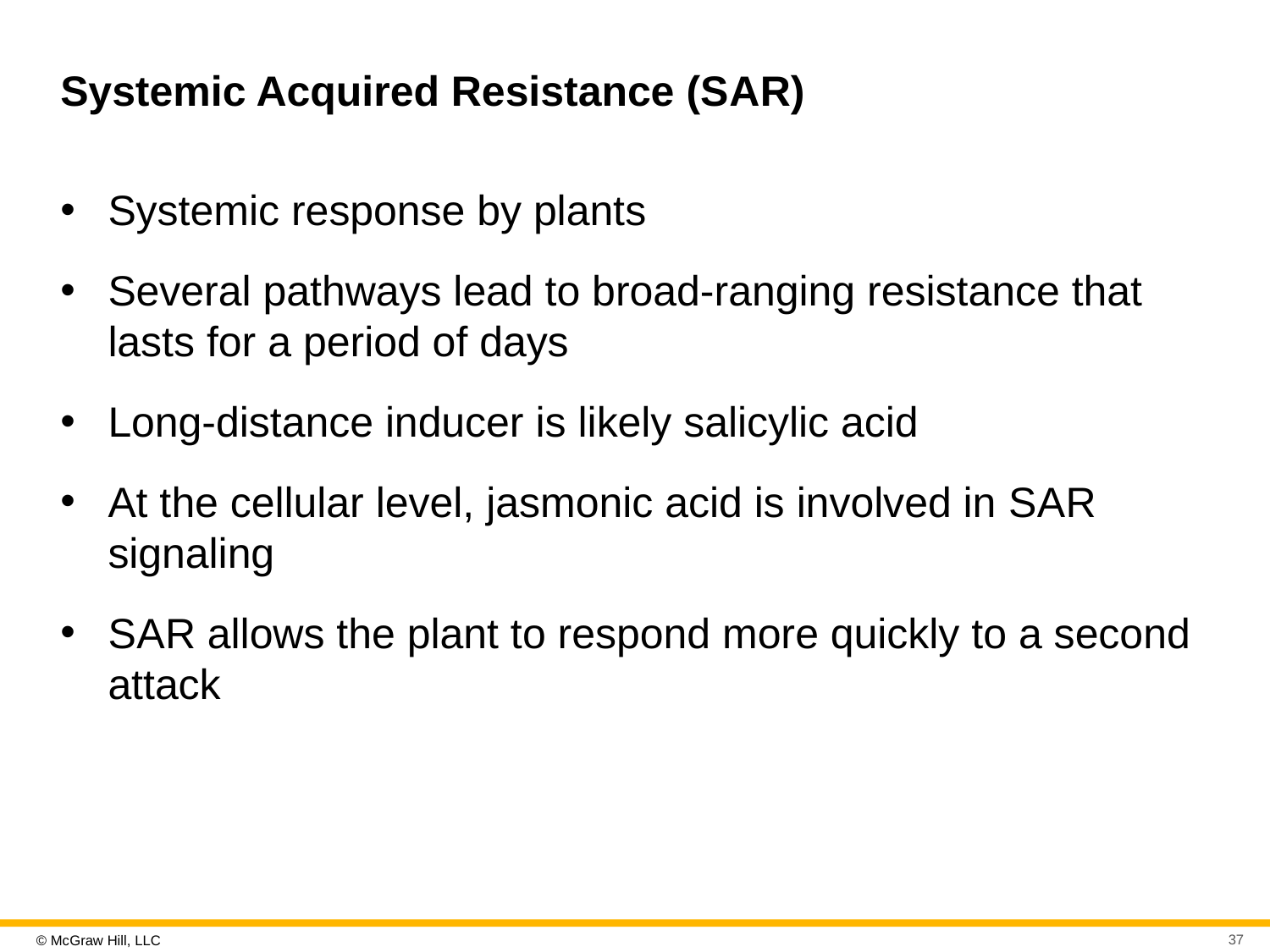

# Systemic Acquired Resistance (S A R)
Systemic response by plants
Several pathways lead to broad-ranging resistance that lasts for a period of days
Long-distance inducer is likely salicylic acid
At the cellular level, jasmonic acid is involved in S A R signaling
S A R allows the plant to respond more quickly to a second attack
37